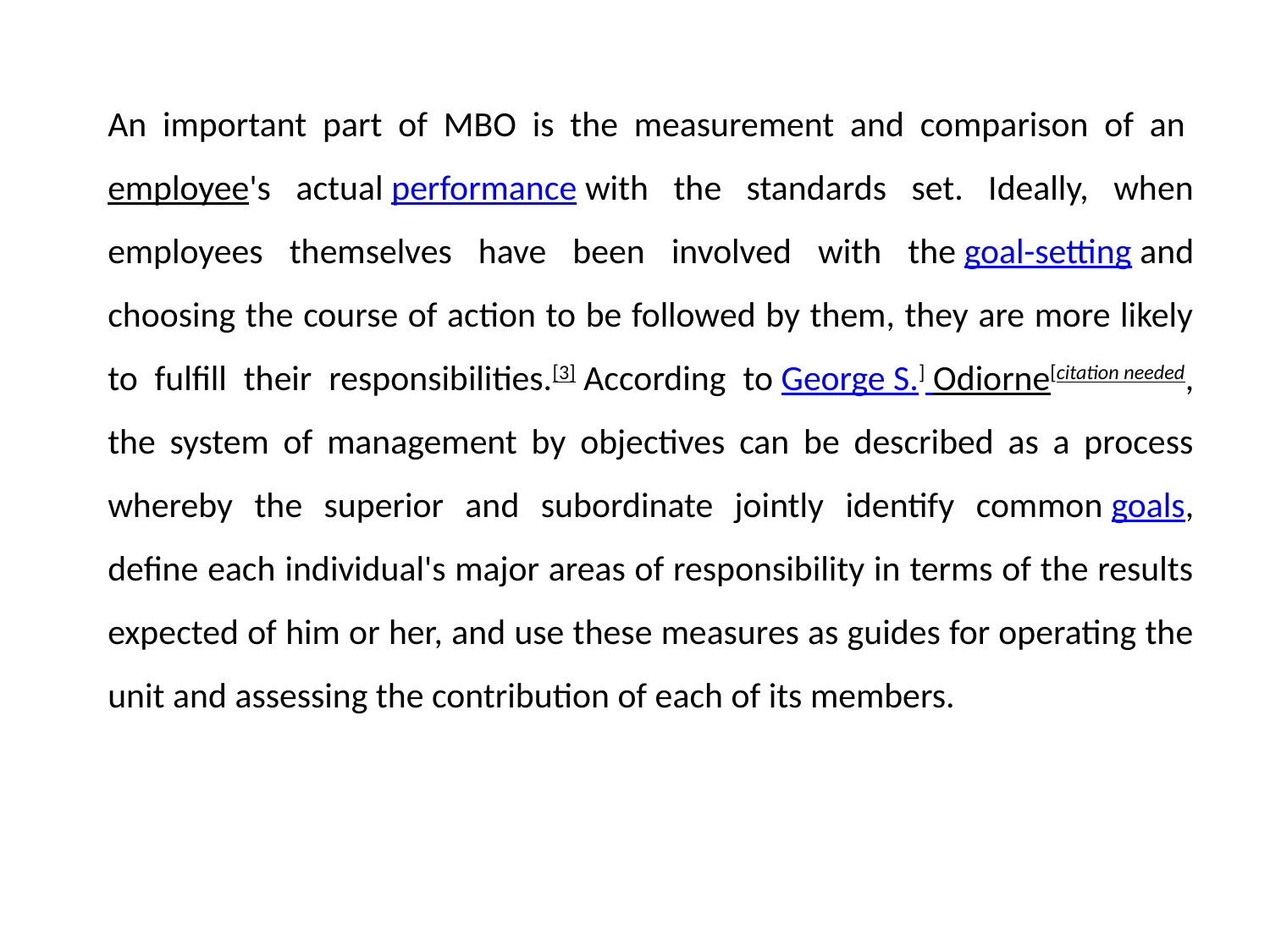

An important part of MBO is the measurement and comparison of an employee's actual performance with the standards set. Ideally, when employees themselves have been involved with the goal-setting and choosing the course of action to be followed by them, they are more likely to fulfill their responsibilities.[3] According to George S.] Odiorne[citation needed, the system of management by objectives can be described as a process whereby the superior and subordinate jointly identify common goals, define each individual's major areas of responsibility in terms of the results expected of him or her, and use these measures as guides for operating the unit and assessing the contribution of each of its members.